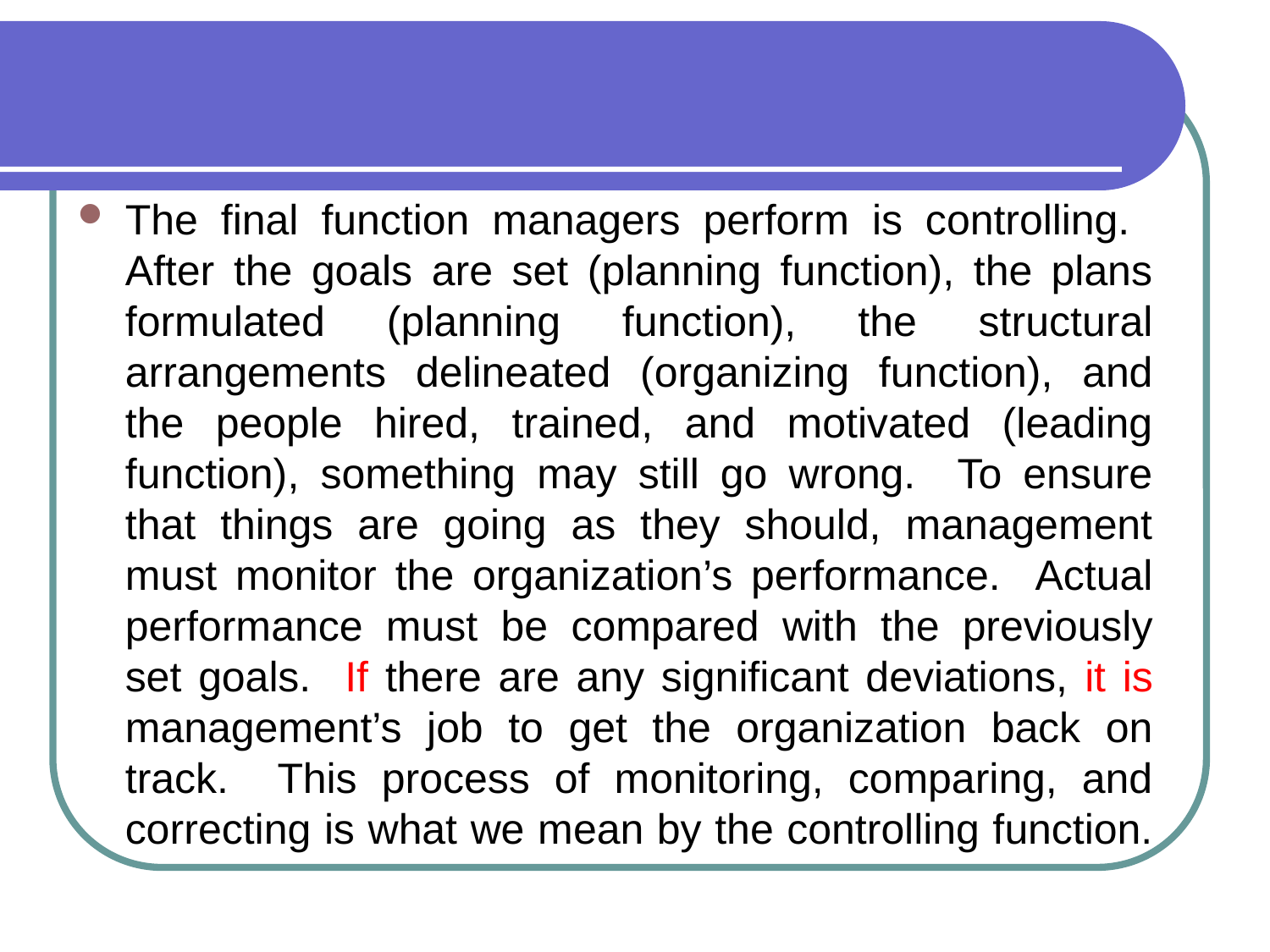

The final function managers perform is controlling.  After the goals are set (planning function), the plans formulated (planning function), the structural arrangements delineated (organizing function), and the people hired, trained, and motivated (leading function), something may still go wrong.  To ensure that things are going as they should, management must monitor the organization’s performance.  Actual performance must be compared with the previously set goals.  If there are any significant deviations, it is management’s job to get the organization back on track.  This process of monitoring, comparing, and correcting is what we mean by the controlling function.